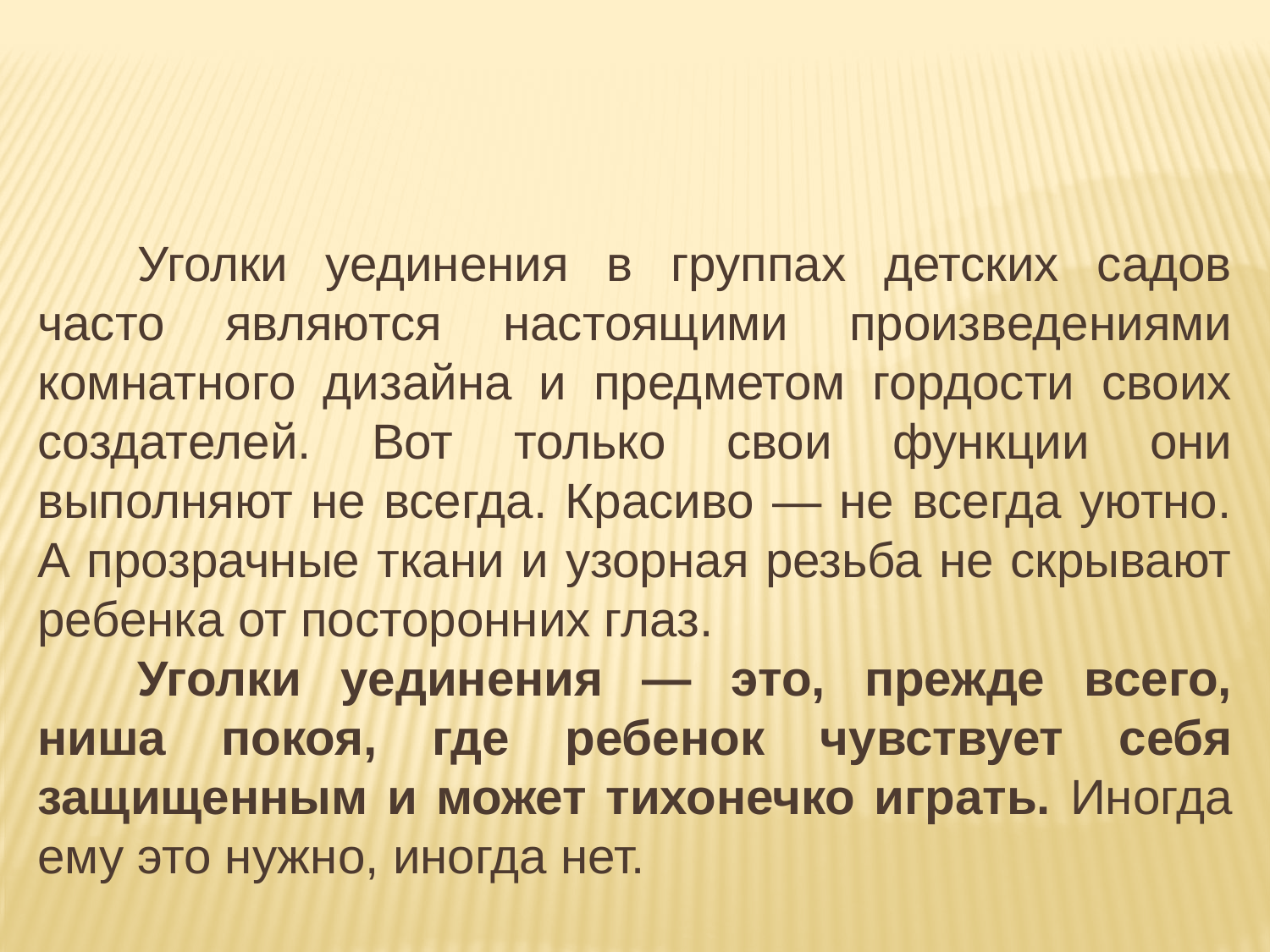

Уголки уединения в группах детских садов часто являются настоящими произведениями комнатного дизайна и предметом гордости своих создателей. Вот только свои функции они выполняют не всегда. Красиво — не всегда уютно. А прозрачные ткани и узорная резьба не скрывают ребенка от посторонних глаз.
Уголки уединения — это, прежде всего, ниша покоя, где ребенок чувствует себя защищенным и может тихонечко играть. Иногда ему это нужно, иногда нет.